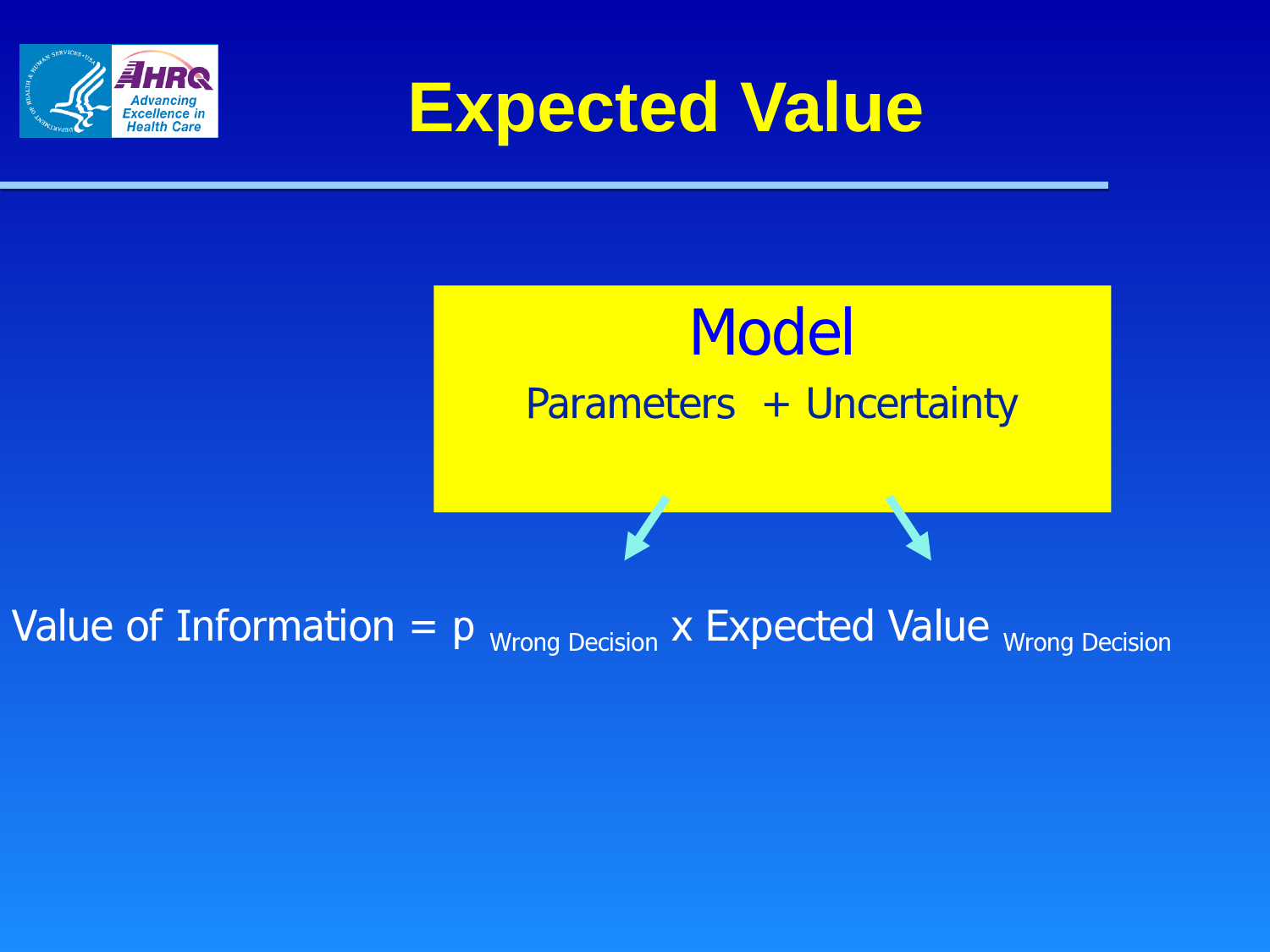

# Expected Value
Model
Parameters  + Uncertainty

Value of Information = p Wrong Decision x Expected Value Wrong Decision